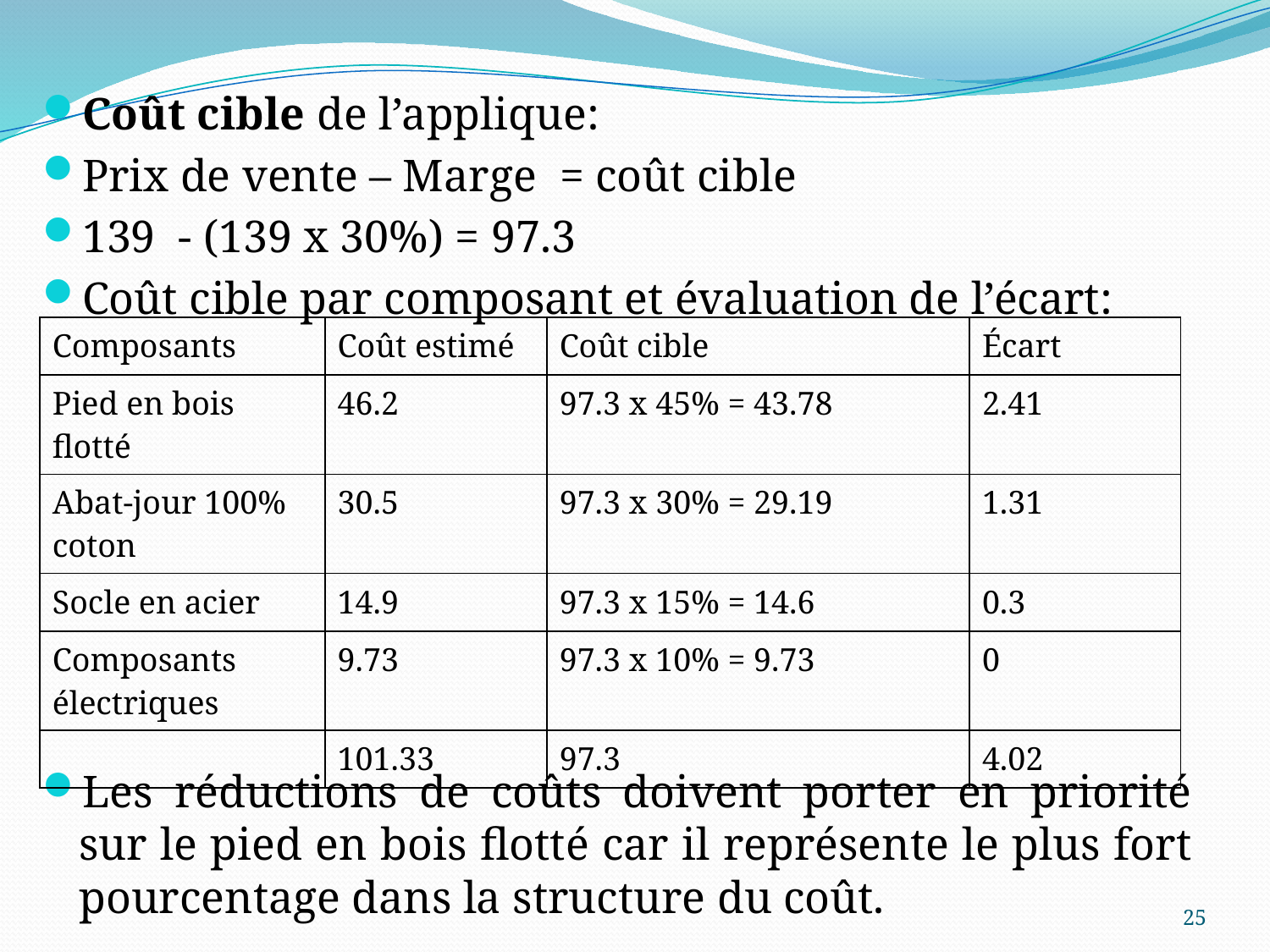

Coût cible de l’applique:
Prix de vente – Marge  = coût cible
139  - (139 x 30%) = 97.3
Coût cible par composant et évaluation de l’écart:

Les réductions de coûts doivent porter en priorité sur le pied en bois flotté car il représente le plus fort pourcentage dans la structure du coût.

| Composants | Coût estimé | Coût cible | Écart |
| --- | --- | --- | --- |
| Pied en bois flotté | 46.2 | 97.3 x 45% = 43.78 | 2.41 |
| Abat-jour 100% coton | 30.5 | 97.3 x 30% = 29.19 | 1.31 |
| Socle en acier | 14.9 | 97.3 x 15% = 14.6 | 0.3 |
| Composants électriques | 9.73 | 97.3 x 10% = 9.73 | 0 |
|  | 101.33 | 97.3 | 4.02 |
25